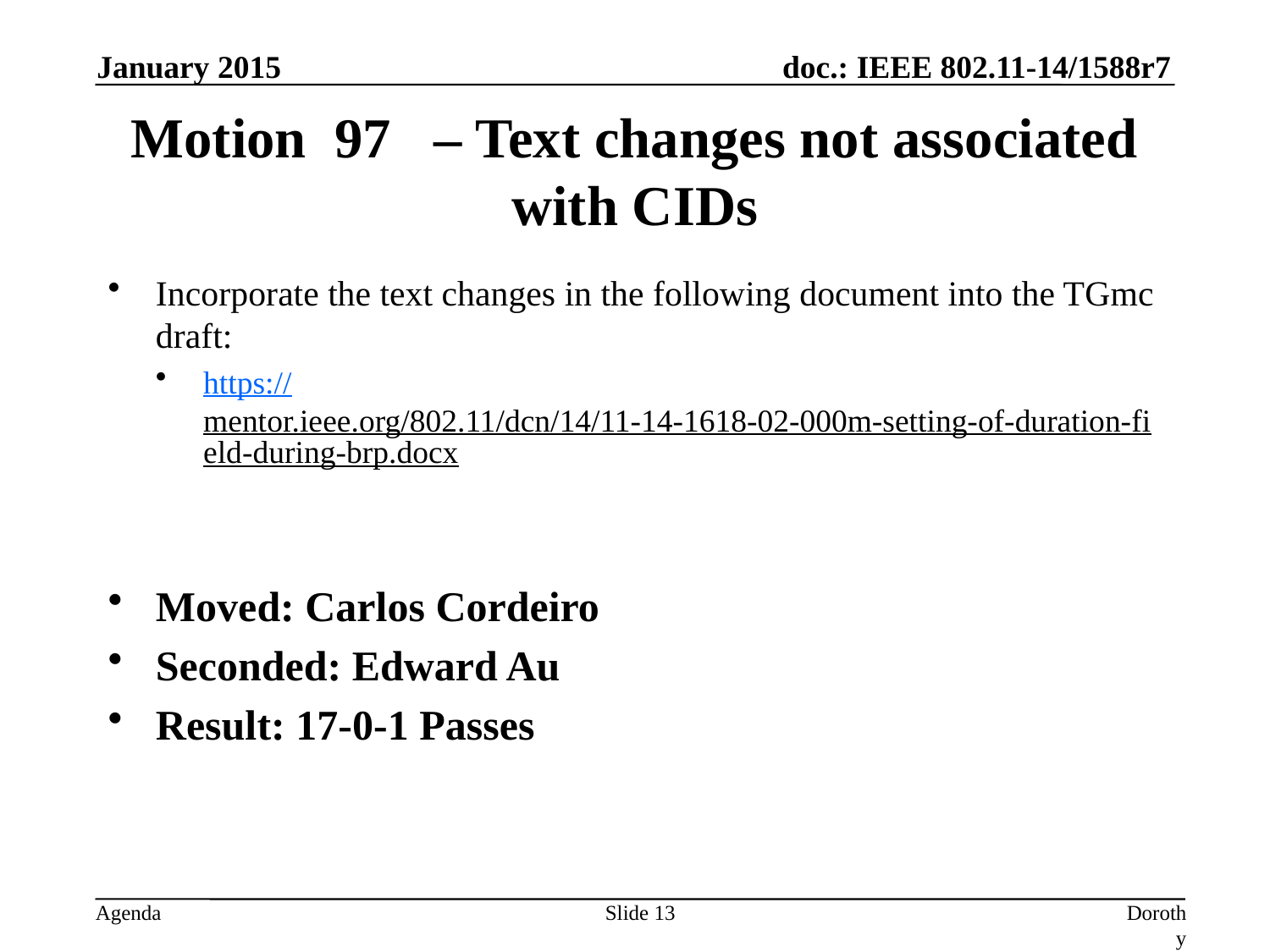

January 2015
# Motion  97   – Text changes not associated with CIDs
Incorporate the text changes in the following document into the TGmc draft:
https://mentor.ieee.org/802.11/dcn/14/11-14-1618-02-000m-setting-of-duration-field-during-brp.docx

Moved: Carlos Cordeiro
Seconded: Edward Au
Result: 17-0-1 Passes
Slide 13
Dorothy Stanley, Aruba Networks